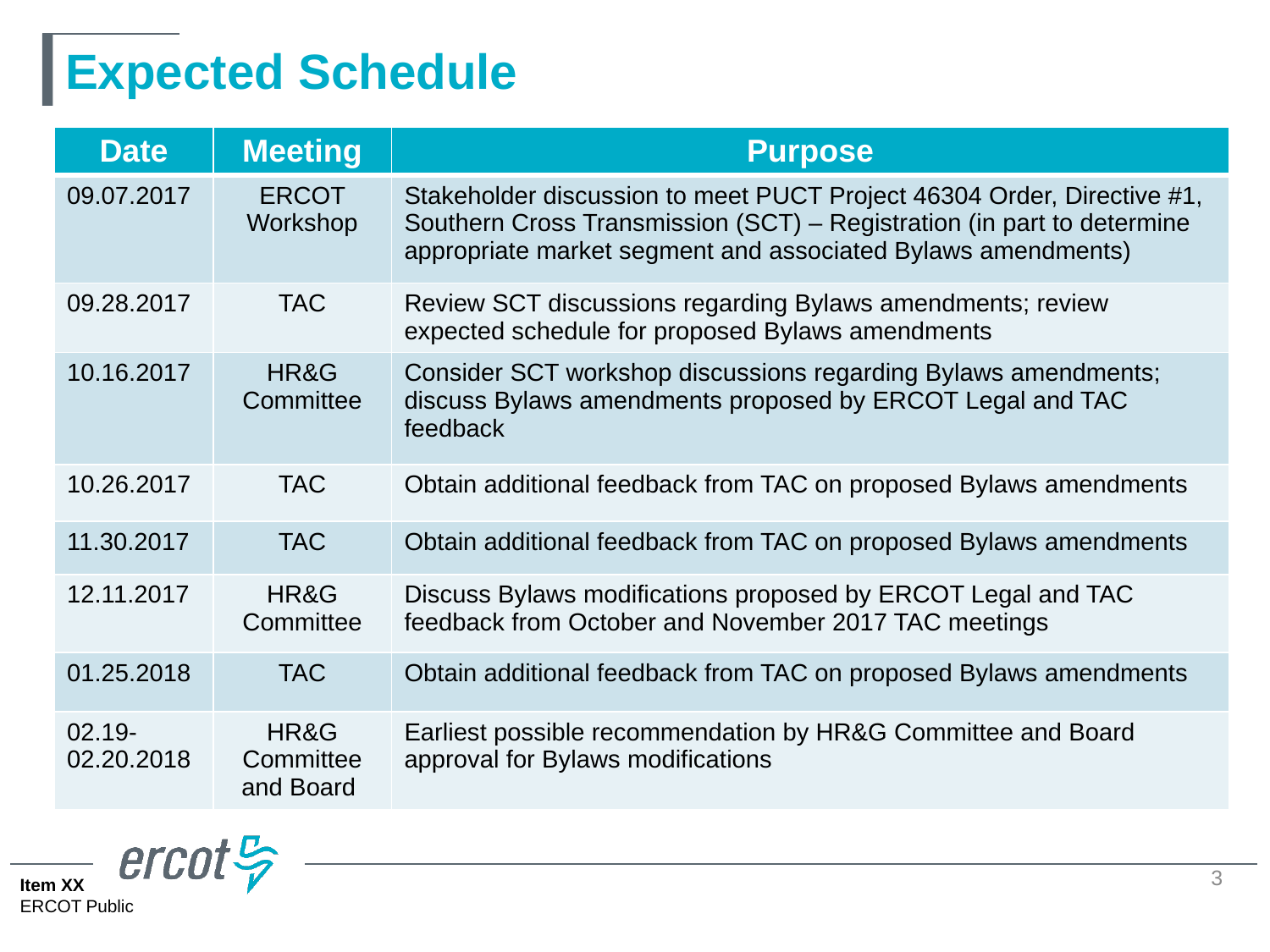

# Expected Schedule
| Date | Meeting | Purpose |
| --- | --- | --- |
| 09.07.2017 | ERCOT Workshop | Stakeholder discussion to meet PUCT Project 46304 Order, Directive #1, Southern Cross Transmission (SCT) – Registration (in part to determine appropriate market segment and associated Bylaws amendments) |
| 09.28.2017 | TAC | Review SCT discussions regarding Bylaws amendments; review expected schedule for proposed Bylaws amendments |
| 10.16.2017 | HR&G Committee | Consider SCT workshop discussions regarding Bylaws amendments; discuss Bylaws amendments proposed by ERCOT Legal and TAC feedback |
| 10.26.2017 | TAC | Obtain additional feedback from TAC on proposed Bylaws amendments |
| 11.30.2017 | TAC | Obtain additional feedback from TAC on proposed Bylaws amendments |
| 12.11.2017 | HR&G Committee | Discuss Bylaws modifications proposed by ERCOT Legal and TAC feedback from October and November 2017 TAC meetings |
| 01.25.2018 | TAC | Obtain additional feedback from TAC on proposed Bylaws amendments |
| 02.19-02.20.2018 | HR&G Committee and Board | Earliest possible recommendation by HR&G Committee and Board approval for Bylaws modifications |

3